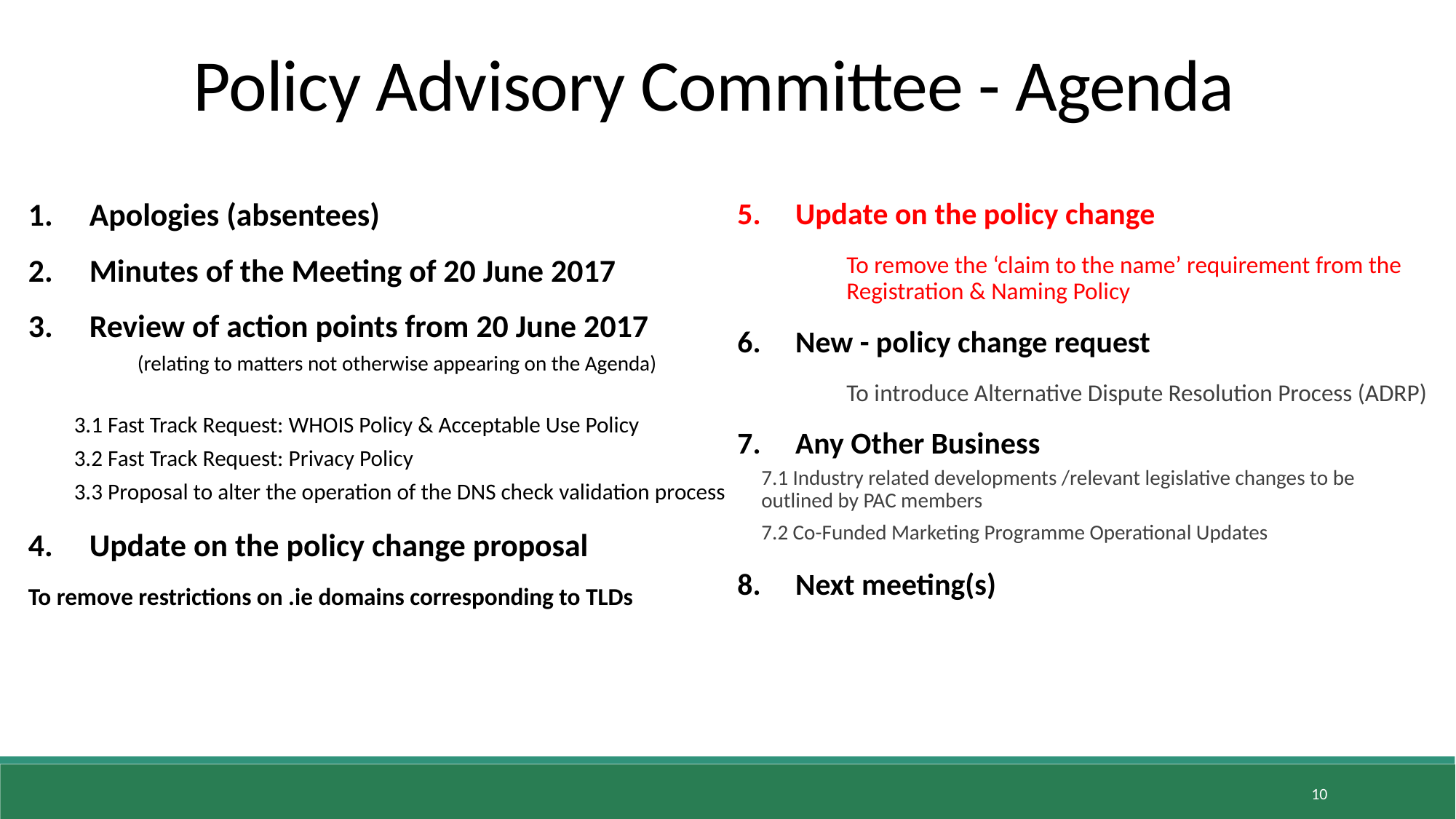

Policy Advisory Committee - Agenda
1.     Apologies (absentees)
2.     Minutes of the Meeting of 20 June 2017
3.     Review of action points from 20 June 2017
	(relating to matters not otherwise appearing on the Agenda)

3.1 Fast Track Request: WHOIS Policy & Acceptable Use Policy
3.2 Fast Track Request: Privacy Policy
3.3 Proposal to alter the operation of the DNS check validation process
4.     Update on the policy change proposal
To remove restrictions on .ie domains corresponding to TLDs

5.     Update on the policy change
	To remove the ‘claim to the name’ requirement from the 	Registration & Naming Policy
6.     New - policy change request
	To introduce Alternative Dispute Resolution Process (ADRP)
7.     Any Other Business
7.1 Industry related developments /relevant legislative changes to be 	outlined by PAC members
7.2 Co-Funded Marketing Programme Operational Updates
8.     Next meeting(s)

10